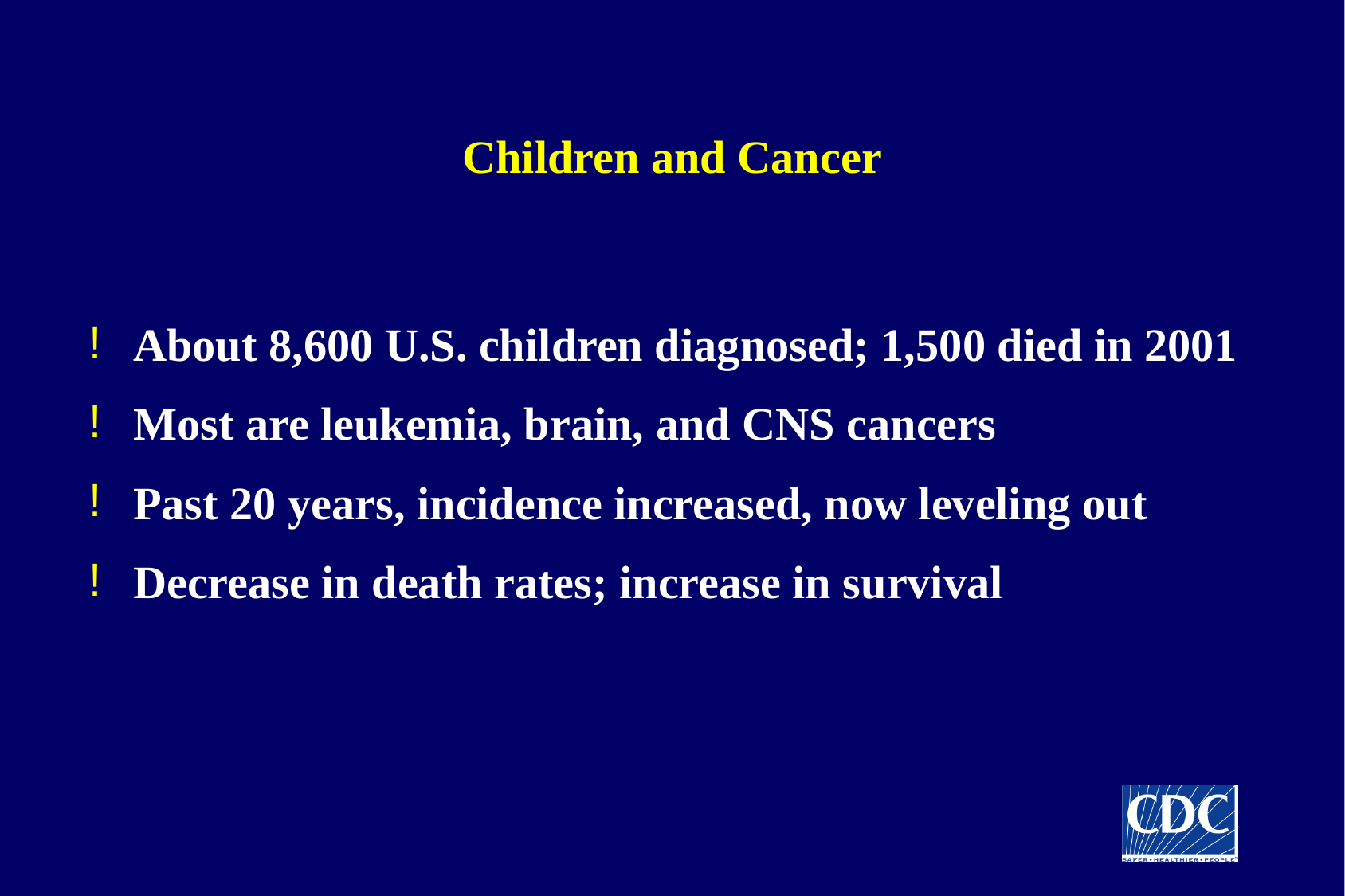

# Children and Cancer
About 8,600 U.S. children diagnosed; 1,500 died in 2001
Most are leukemia, brain, and CNS cancers
Past 20 years, incidence increased, now leveling out
Decrease in death rates; increase in survival